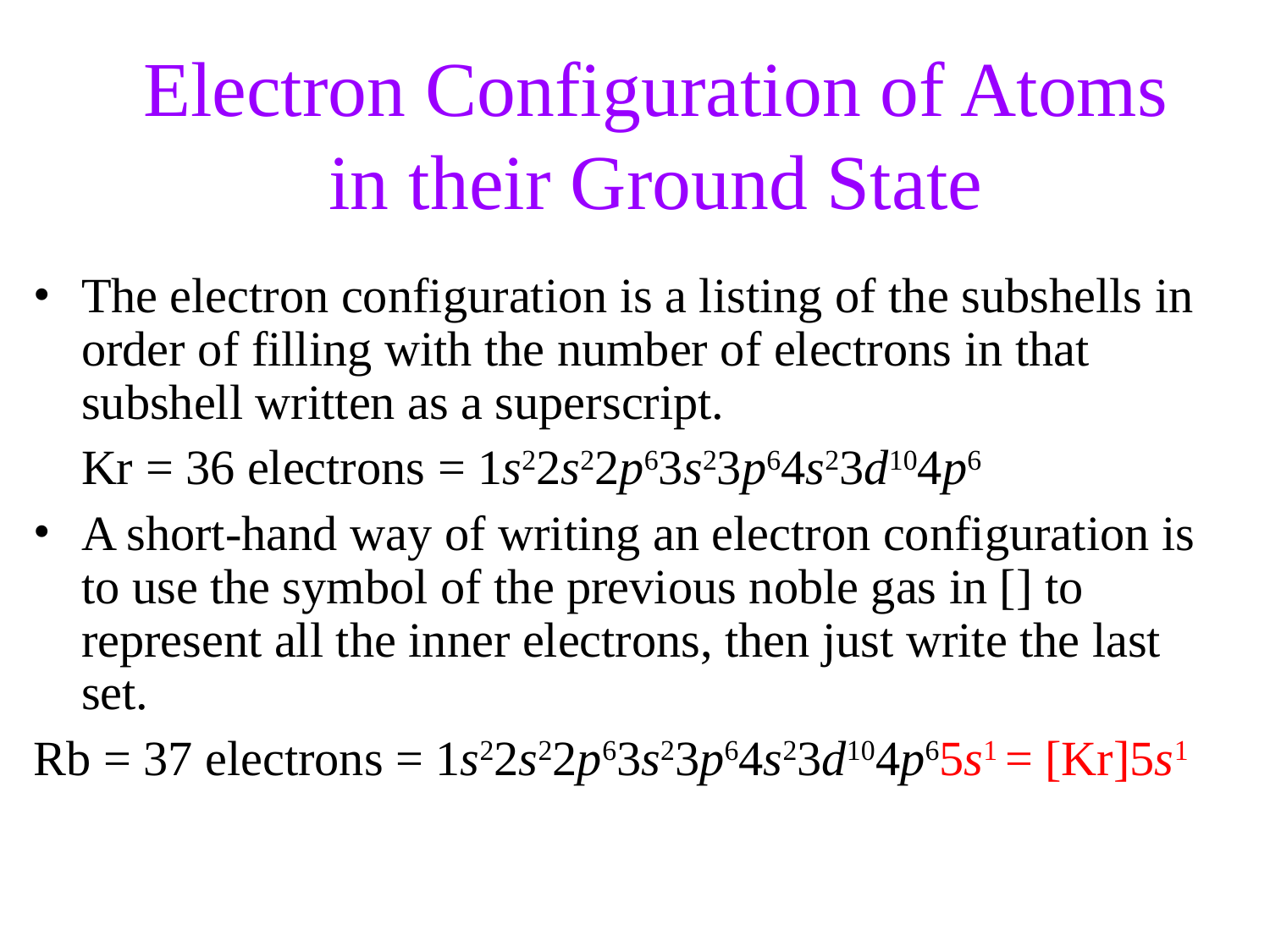

Electron Configuration of Atoms in their Ground State
The electron configuration is a listing of the subshells in order of filling with the number of electrons in that subshell written as a superscript.
	Kr = 36 electrons = 1s22s22p63s23p64s23d104p6
A short-hand way of writing an electron configuration is to use the symbol of the previous noble gas in [] to represent all the inner electrons, then just write the last set.
Rb = 37 electrons = 1s22s22p63s23p64s23d104p65s1 = [Kr]5s1